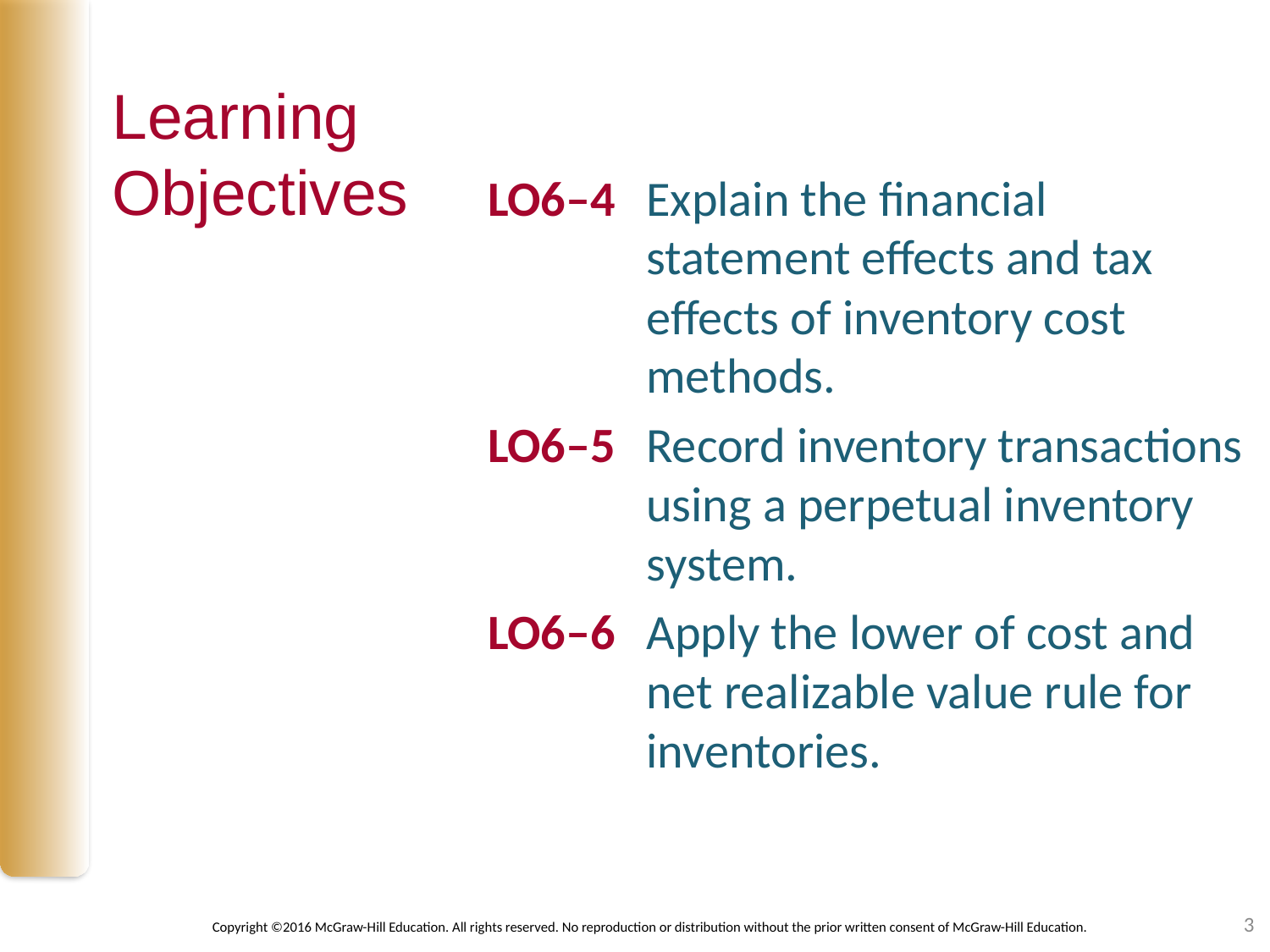

LO6–4	Explain the financial statement effects and tax effects of inventory cost methods.
LO6–5	Record inventory transactions using a perpetual inventory system.
LO6–6	Apply the lower of cost and net realizable value rule for inventories.
3
Copyright ©2016 McGraw-Hill Education. All rights reserved. No reproduction or distribution without the prior written consent of McGraw-Hill Education.